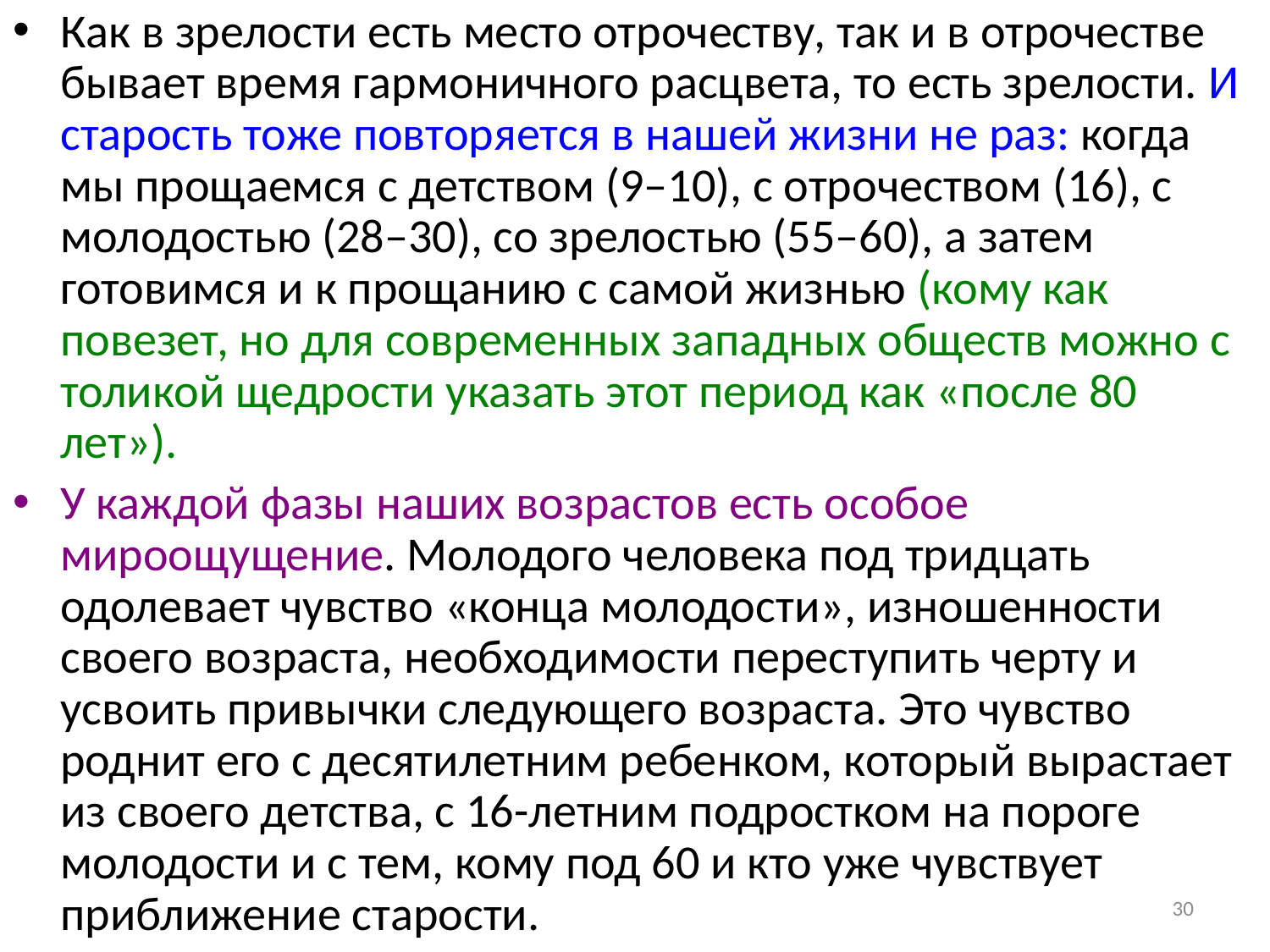

Как в зрелости есть место отрочеству, так и в отрочестве бывает время гармоничного расцвета, то есть зрелости. И старость тоже повторяется в нашей жизни не раз: когда мы прощаемся с детством (9–10), с отрочеством (16), с молодостью (28–30), со зрелостью (55–60), а затем готовимся и к прощанию с самой жизнью (кому как повезет, но для современных западных обществ можно с толикой щедрости указать этот период как «после 80 лет»).
У каждой фазы наших возрастов есть особое мироощущение. Молодого человека под тридцать одолевает чувство «конца молодости», изношенности своего возраста, необходимости переступить черту и усвоить привычки следующего возраста. Это чувство роднит его с десятилетним ребенком, который вырастает из своего детства, с 16-летним подростком на пороге молодости и с тем, кому под 60 и кто уже чувствует приближение старости.

30